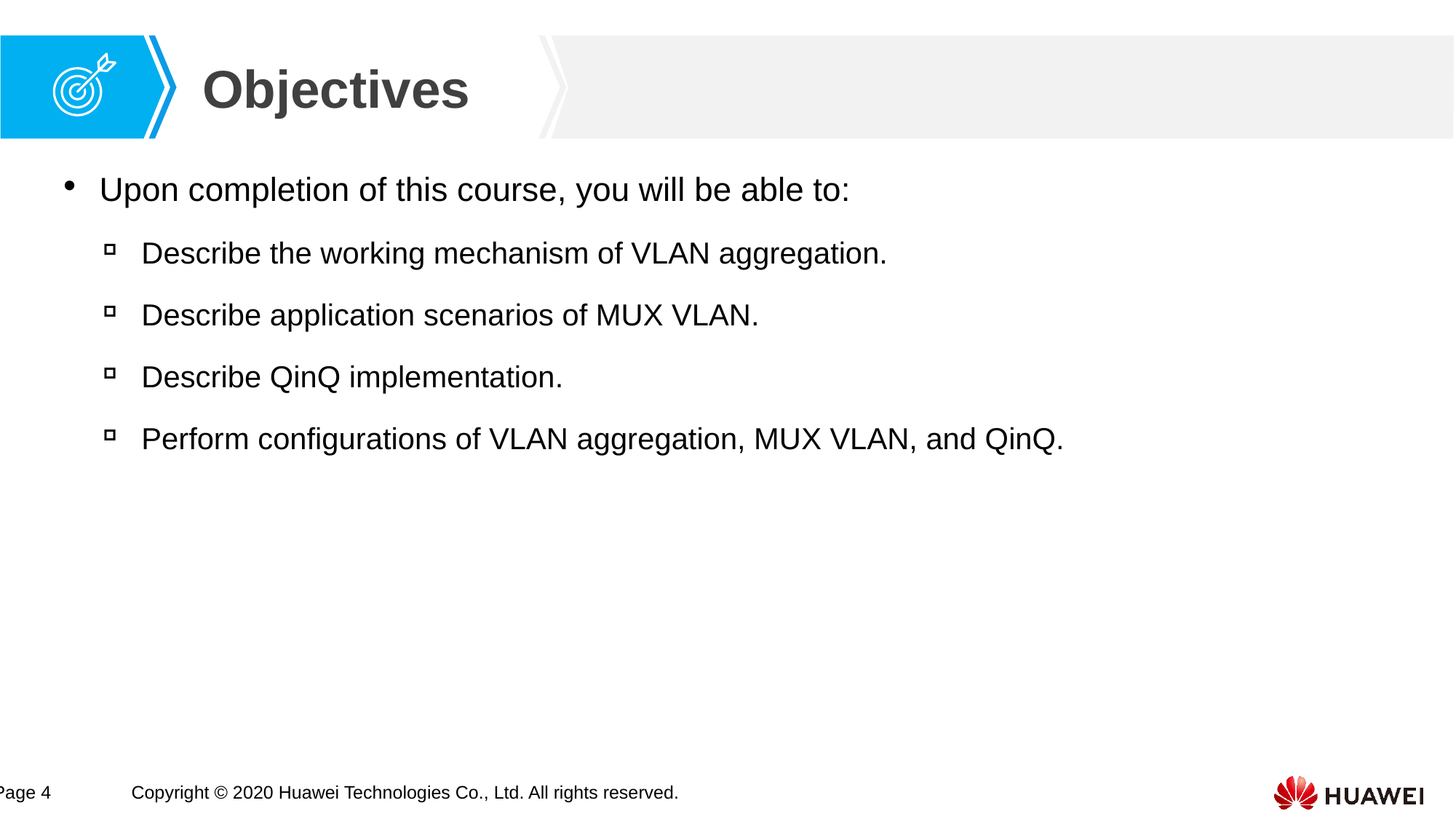

Upon completion of this course, you will be able to:
Describe the working mechanism of VLAN aggregation.
Describe application scenarios of MUX VLAN.
Describe QinQ implementation.
Perform configurations of VLAN aggregation, MUX VLAN, and QinQ.